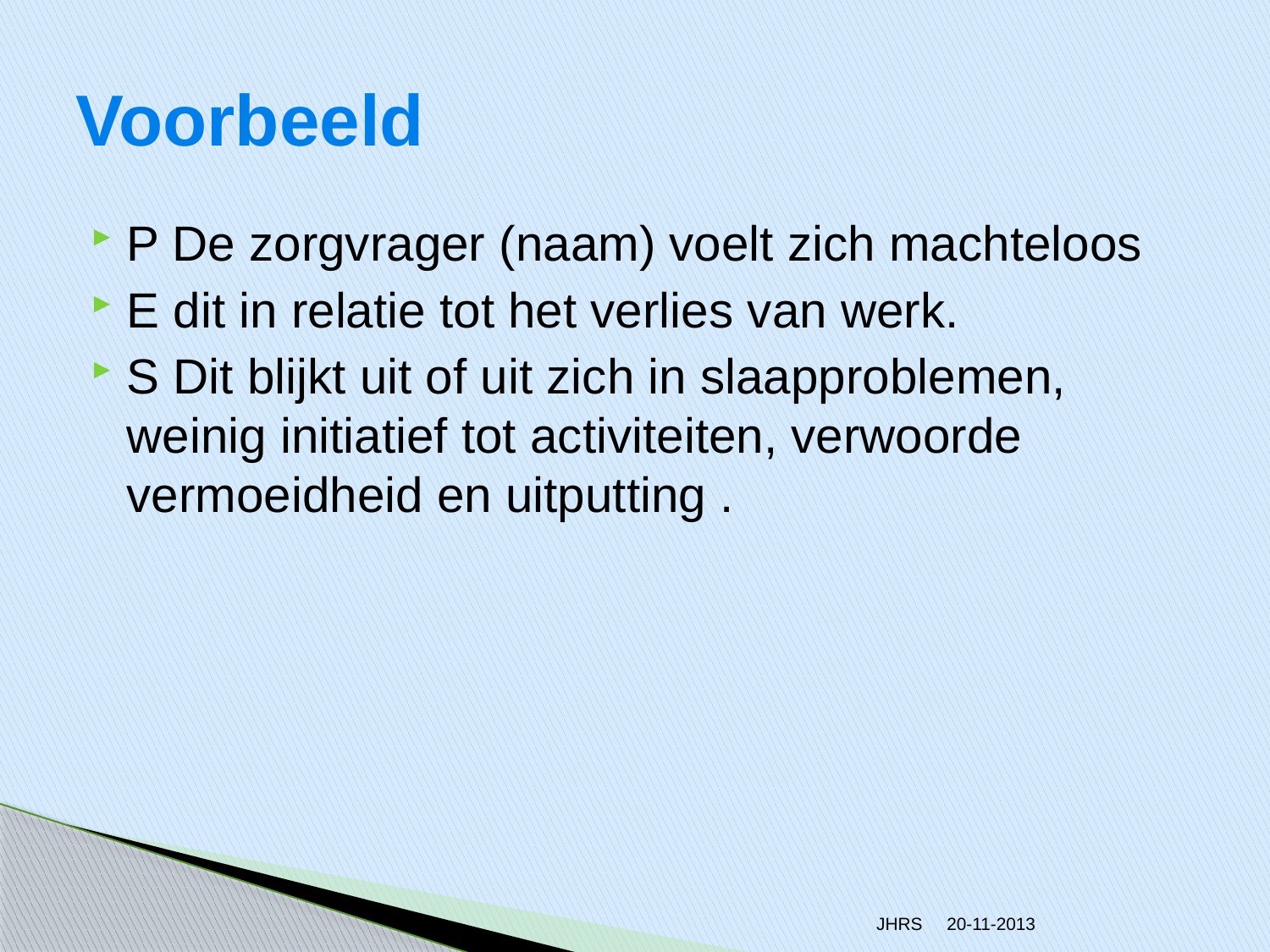

# Voorbeeld
P De zorgvrager (naam) voelt zich machteloos
E dit in relatie tot het verlies van werk.
S Dit blijkt uit of uit zich in slaapproblemen, weinig initiatief tot activiteiten, verwoorde vermoeidheid en uitputting .

JHRS
20-11-2013